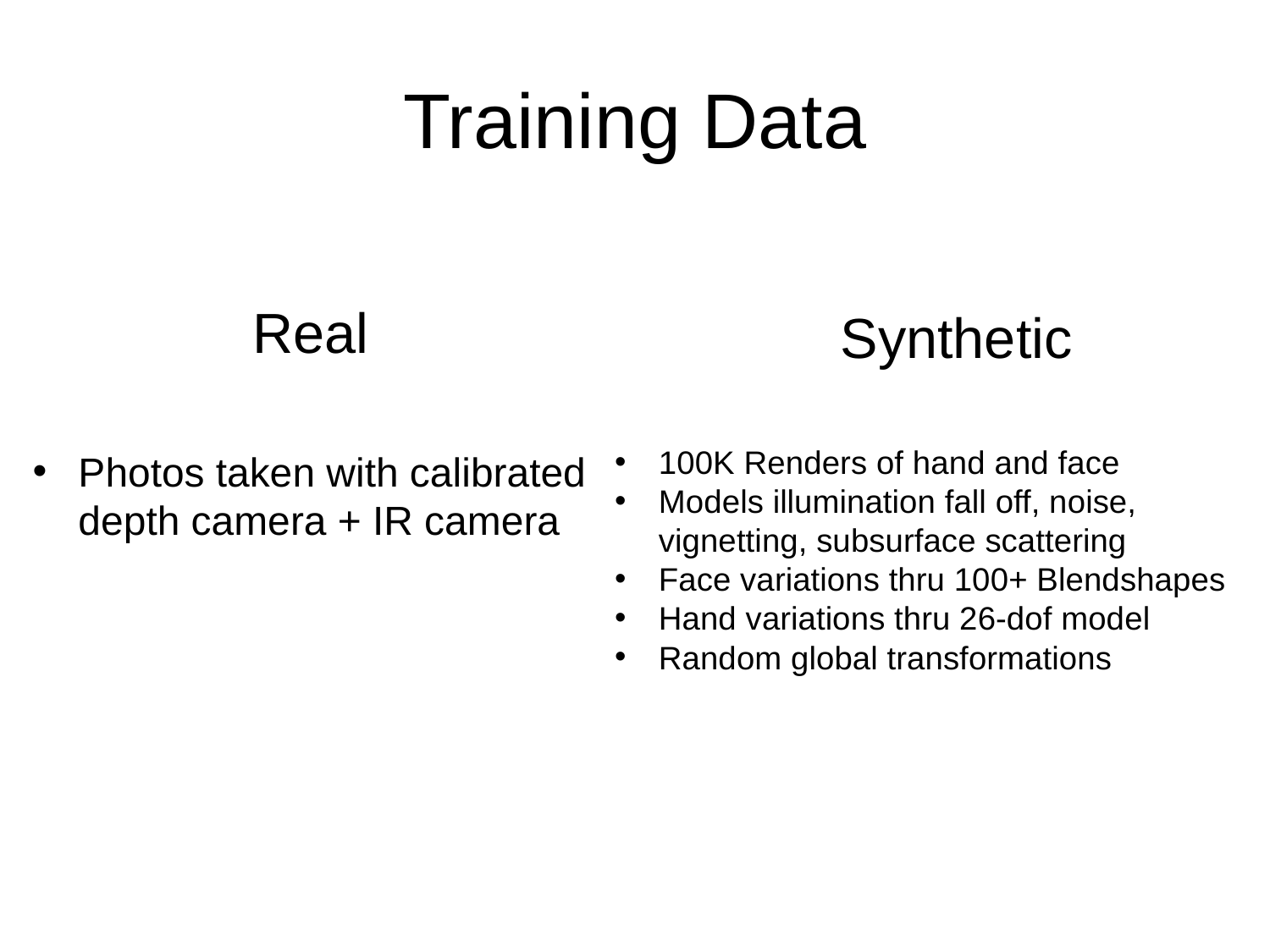

# Training Data
Real
Synthetic
Photos taken with calibrated depth camera + IR camera
100K Renders of hand and face
Models illumination fall off, noise, vignetting, subsurface scattering
Face variations thru 100+ Blendshapes
Hand variations thru 26-dof model
Random global transformations